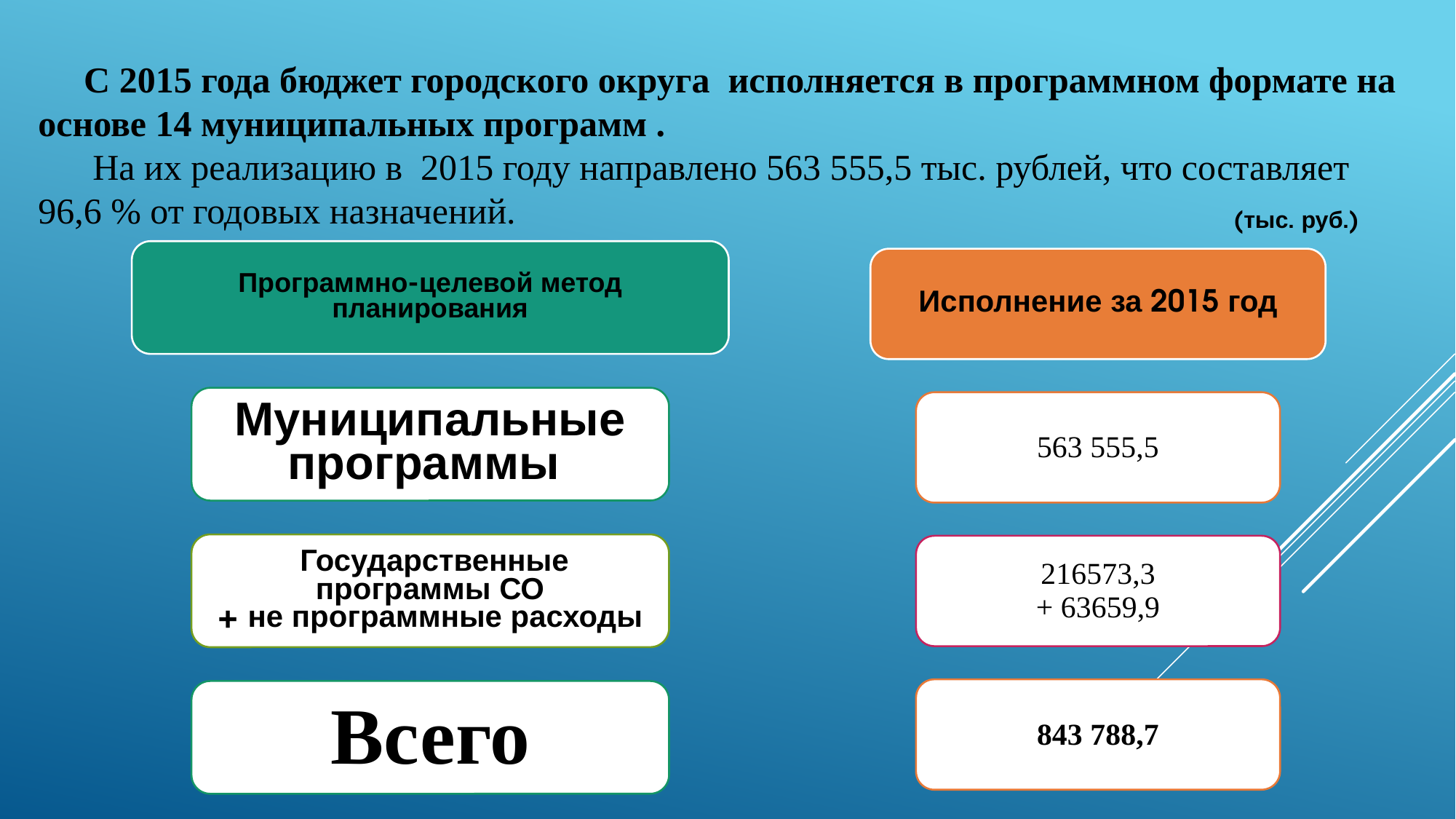

С 2015 года бюджет городского округа  исполняется в программном формате на основе 14 муниципальных программ .
      На их реализацию в  2015 году направлено 563 555,5 тыс. рублей, что составляет 96,6 % от годовых назначений.
(тыс. руб.)
Программно-целевой метод планирования
Муниципальные программы
 Государственные программы СО
+ не программные расходы
Всего
Исполнение за 2015 год
563 555,5
216573,3
+ 63659,9
843 788,7
96,6